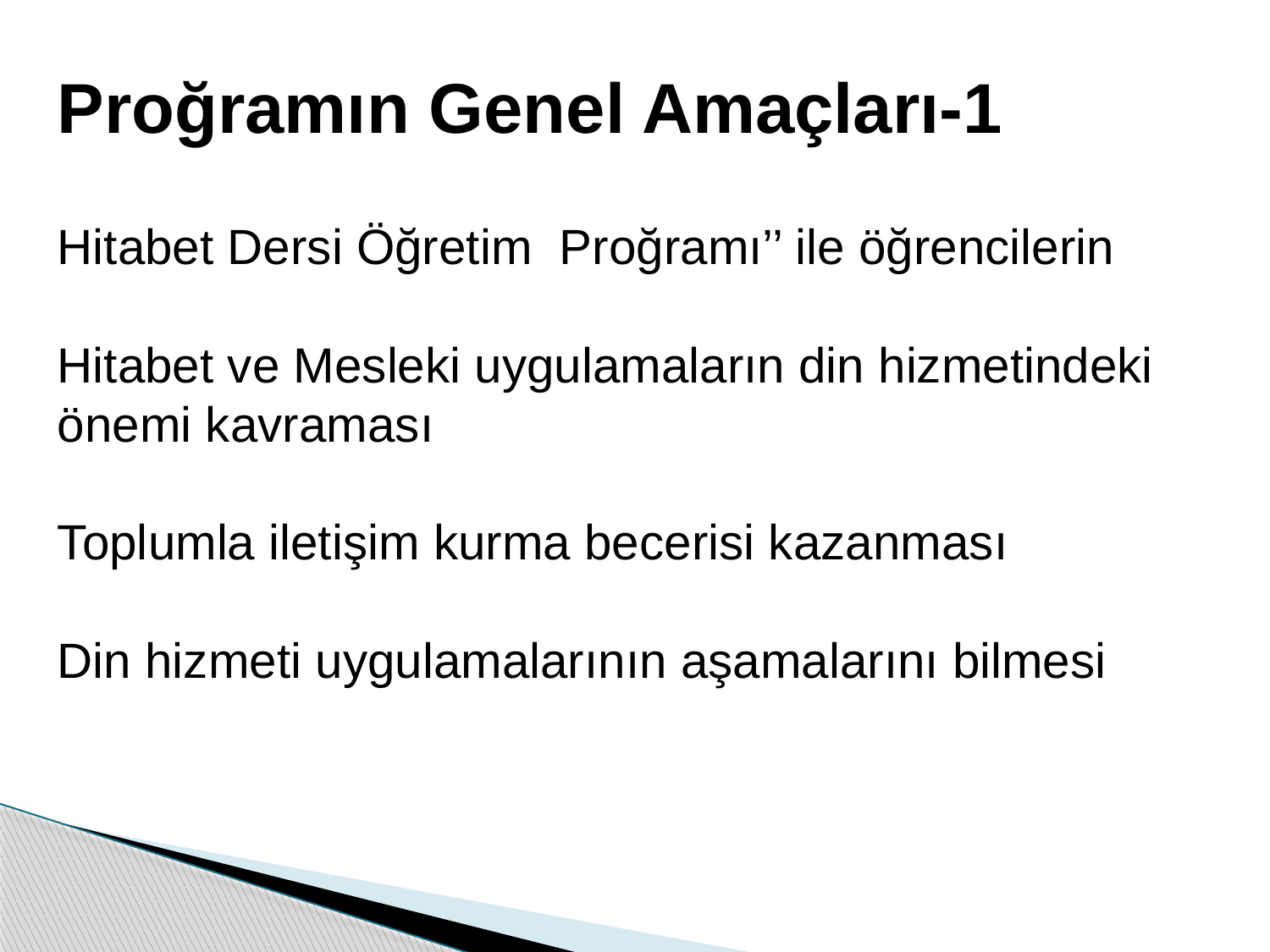

Proğramın Genel Amaçları-1

Hitabet Dersi Öğretim  Proğramı’’ ile öğrencilerin

Hitabet ve Mesleki uygulamaların din hizmetindeki önemi kavraması

Toplumla iletişim kurma becerisi kazanması

Din hizmeti uygulamalarının aşamalarını bilmesi